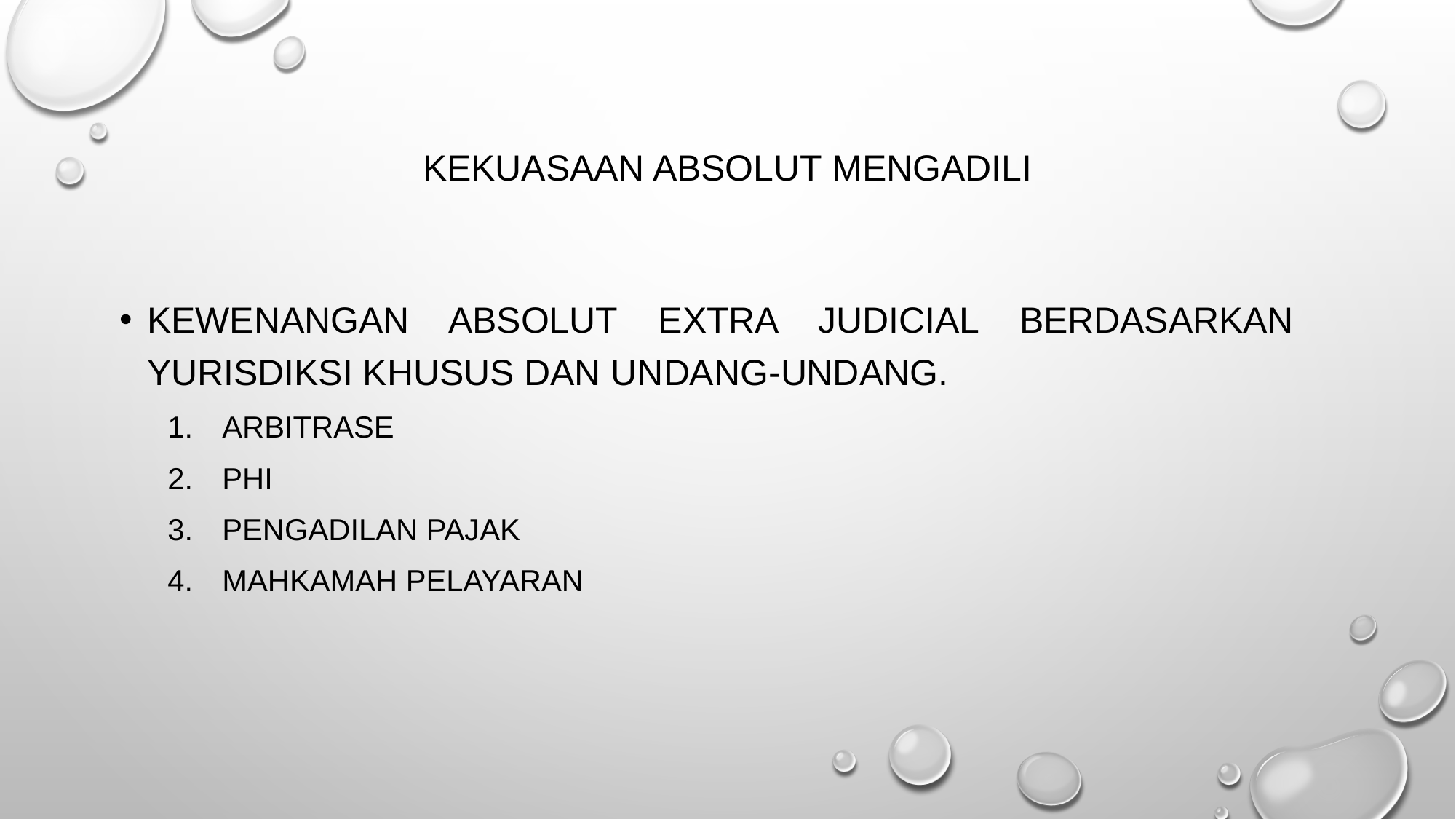

# Kekuasaan absolut mengadili
Kewenangan Absolut Extra Judicial berdasarkan  Yurisdiksi Khusus dan Undang-Undang.
Arbitrase
PHI
Pengadilan Pajak
Mahkamah Pelayaran